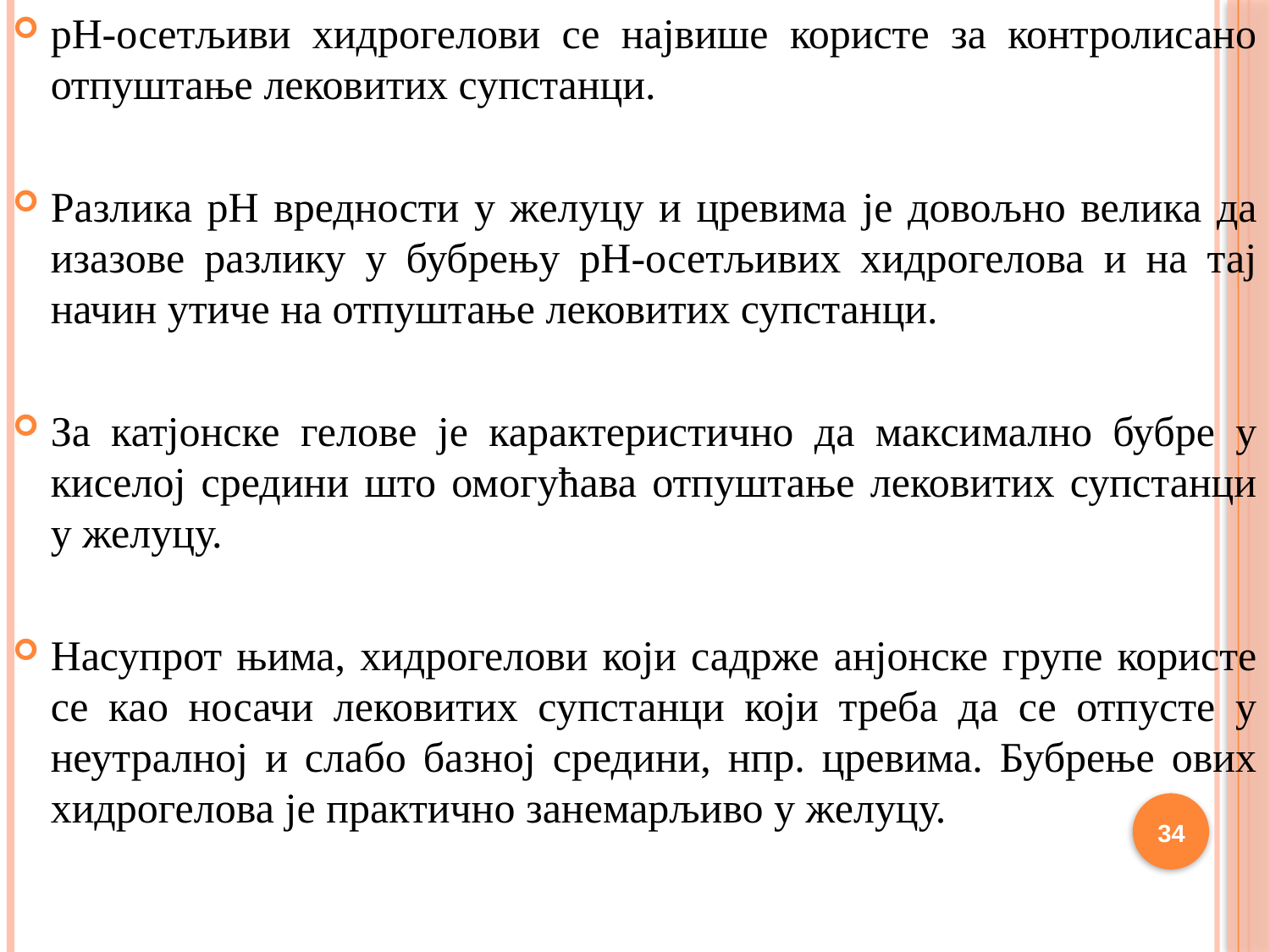

pH-осетљиви хидрогелови се највише користе за контролисано отпуштање лековитих супстанци.

Разлика pH вредности у желуцу и цревима је довољно велика да изазове разлику у бубрењу pH-осетљивих хидрогелова и на тај начин утиче на отпуштање лековитих супстанци.

За катјонске гелове је карактеристично да максимално бубре у киселој средини што омогућава отпуштање лековитих супстанци у желуцу.

Насупрот њима, хидрогелови који садрже анјонске групе користе се као носачи лековитих супстанци који треба да се отпусте у неутралној и слабо базној средини, нпр. цревима. Бубрење ових хидрогелова је практично занемарљиво у желуцу.
34